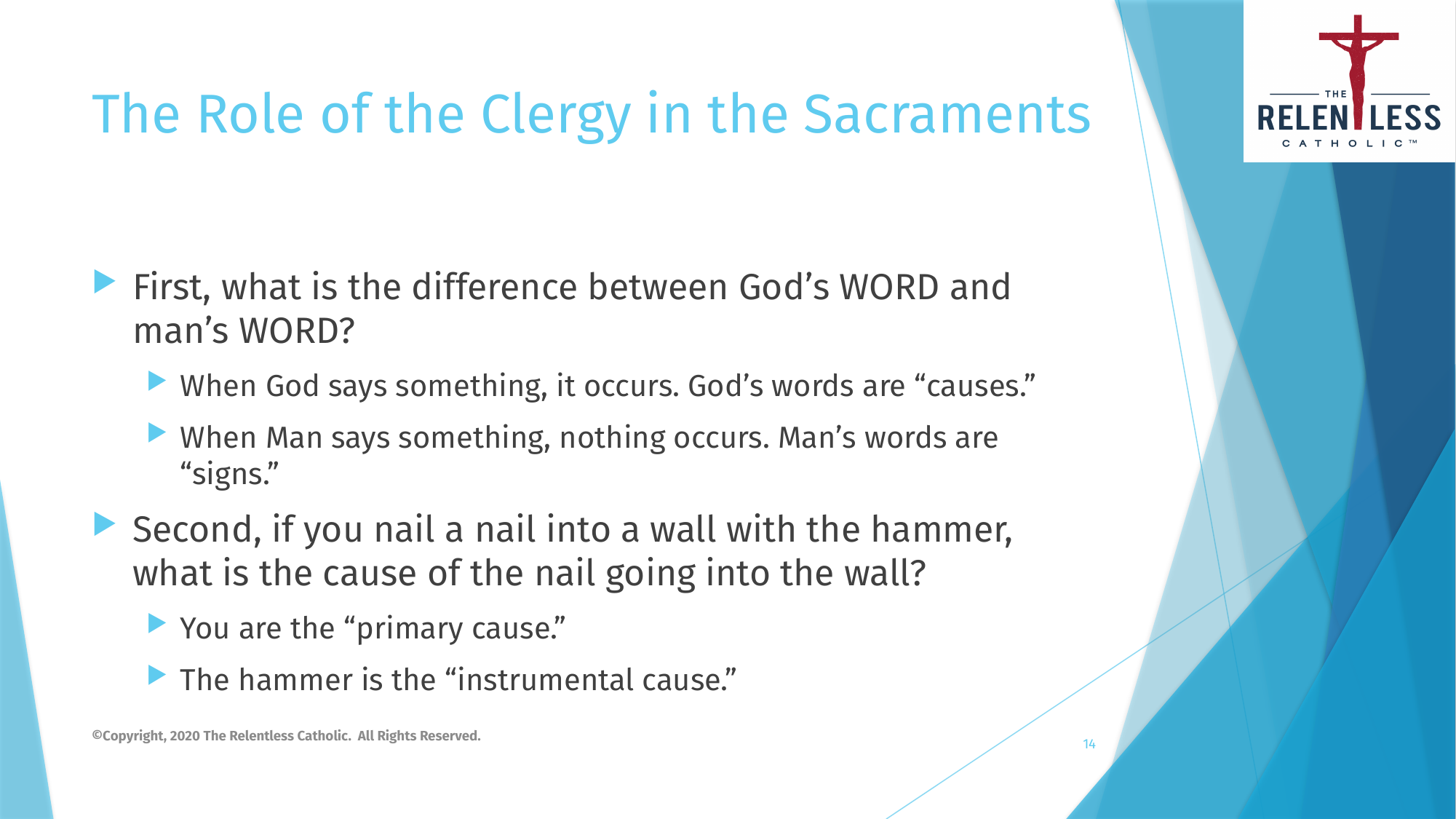

# The Role of the Clergy in the Sacraments
First, what is the difference between God’s WORD and man’s WORD?
When God says something, it occurs. God’s words are “causes.”
When Man says something, nothing occurs. Man’s words are “signs.”
Second, if you nail a nail into a wall with the hammer, what is the cause of the nail going into the wall?
You are the “primary cause.”
The hammer is the “instrumental cause.”
©Copyright, 2020 The Relentless Catholic.  All Rights Reserved.

14